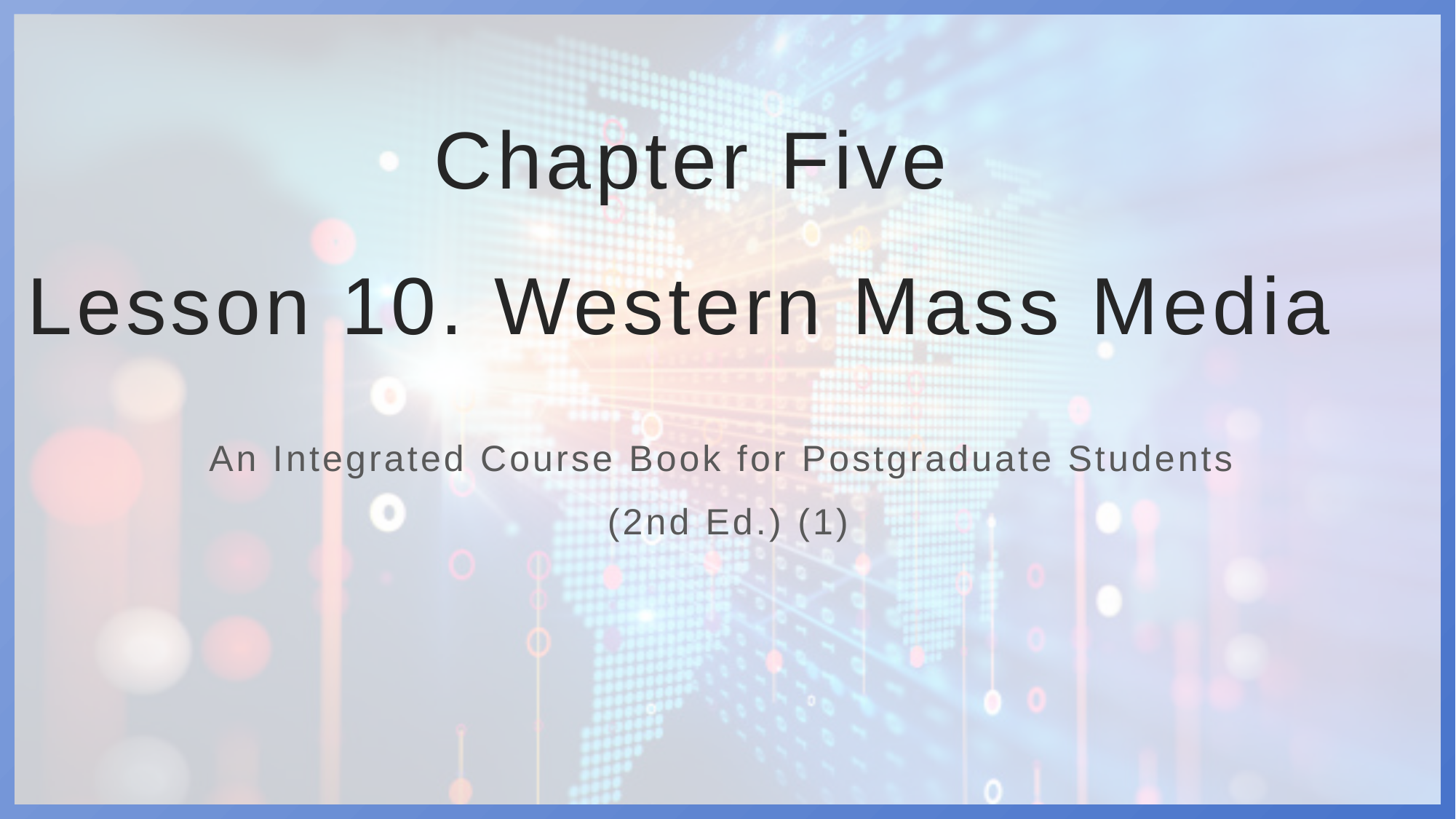

# Chapter Five Lesson 10. Western Mass Media
An Integrated Course Book for Postgraduate Students
(2nd Ed.) (1)